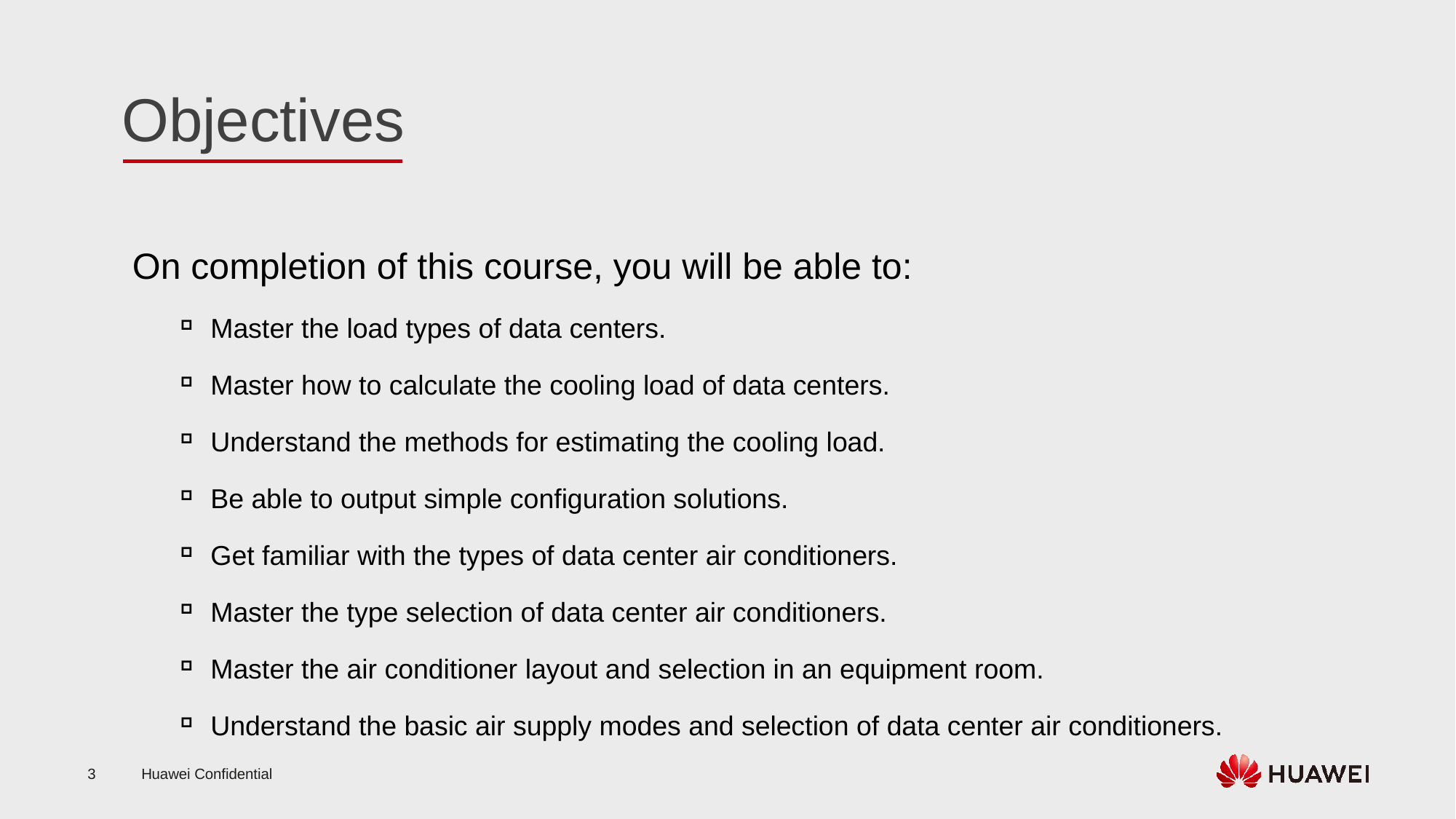

On completion of this course, you will be able to:
Master the load types of data centers.
Master how to calculate the cooling load of data centers.
Understand the methods for estimating the cooling load.
Be able to output simple configuration solutions.
Get familiar with the types of data center air conditioners.
Master the type selection of data center air conditioners.
Master the air conditioner layout and selection in an equipment room.
Understand the basic air supply modes and selection of data center air conditioners.